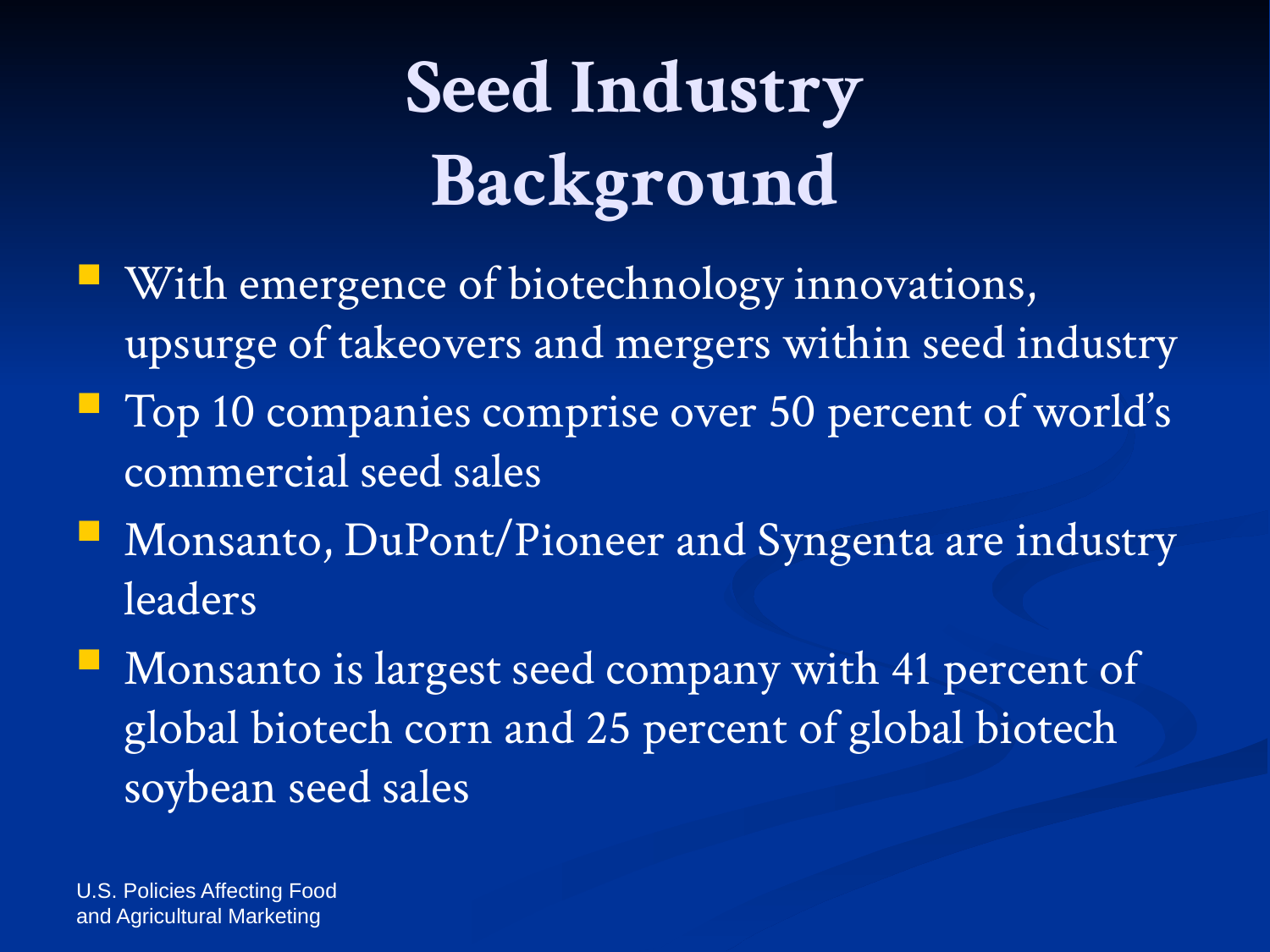

# Seed Industry Background
With emergence of biotechnology innovations, upsurge of takeovers and mergers within seed industry
Top 10 companies comprise over 50 percent of world’s commercial seed sales
Monsanto, DuPont/Pioneer and Syngenta are industry leaders
Monsanto is largest seed company with 41 percent of global biotech corn and 25 percent of global biotech soybean seed sales
U.S. Policies Affecting Food and Agricultural Marketing